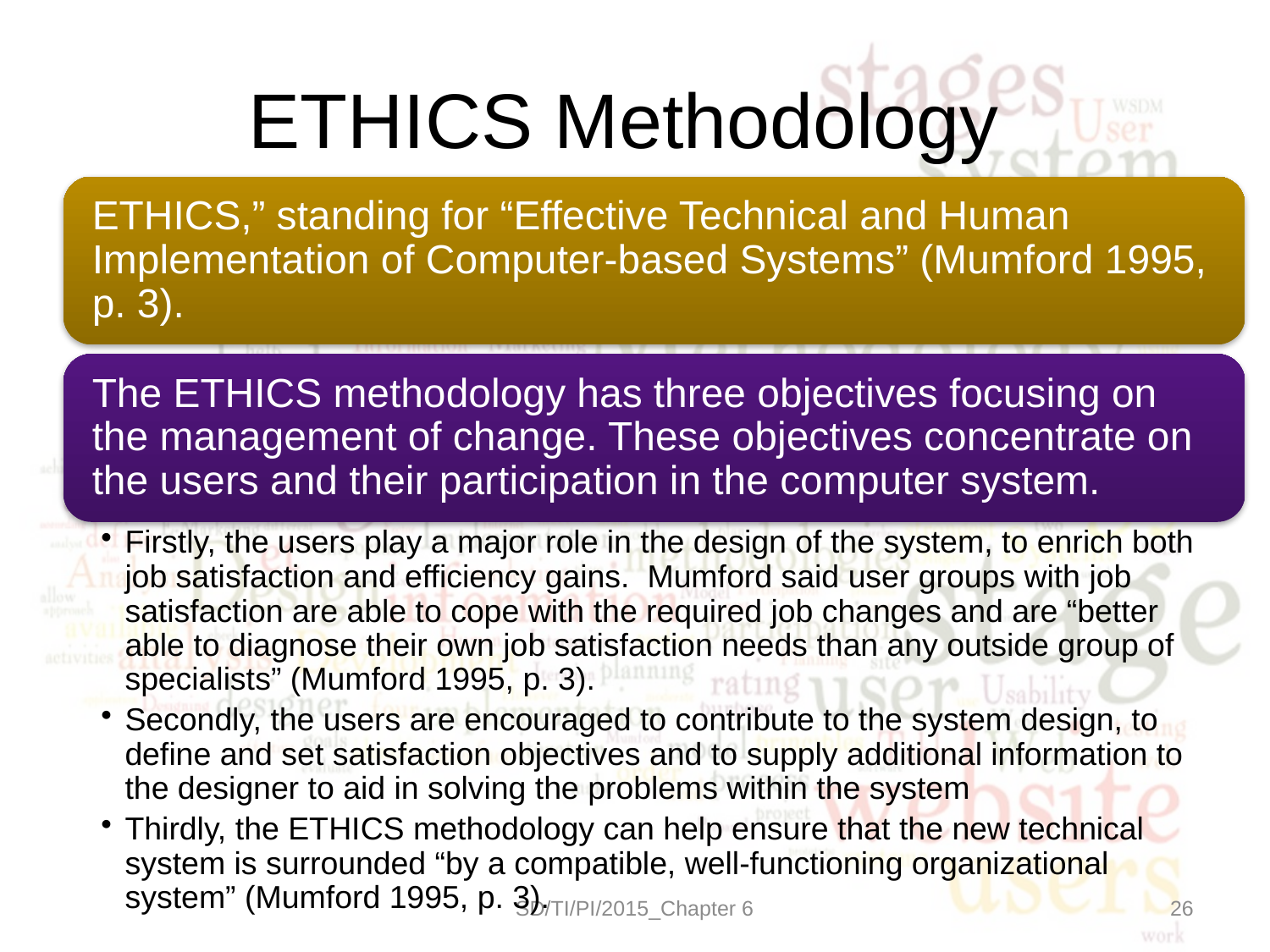

# ETHICS Methodology
ETHICS,” standing for “Effective Technical and Human Implementation of Computer-based Systems” (Mumford 1995, p. 3).
The ETHICS methodology has three objectives focusing on the management of change. These objectives concentrate on the users and their participation in the computer system.
Firstly, the users play a major role in the design of the system, to enrich both job satisfaction and efficiency gains.  Mumford said user groups with job satisfaction are able to cope with the required job changes and are “better able to diagnose their own job satisfaction needs than any outside group of specialists” (Mumford 1995, p. 3).
Secondly, the users are encouraged to contribute to the system design, to define and set satisfaction objectives and to supply additional information to the designer to aid in solving the problems within the system
Thirdly, the ETHICS methodology can help ensure that the new technical system is surrounded “by a compatible, well-functioning organizational system” (Mumford 1995, p. 3).
SD/TI/PI/2015_Chapter 6
26